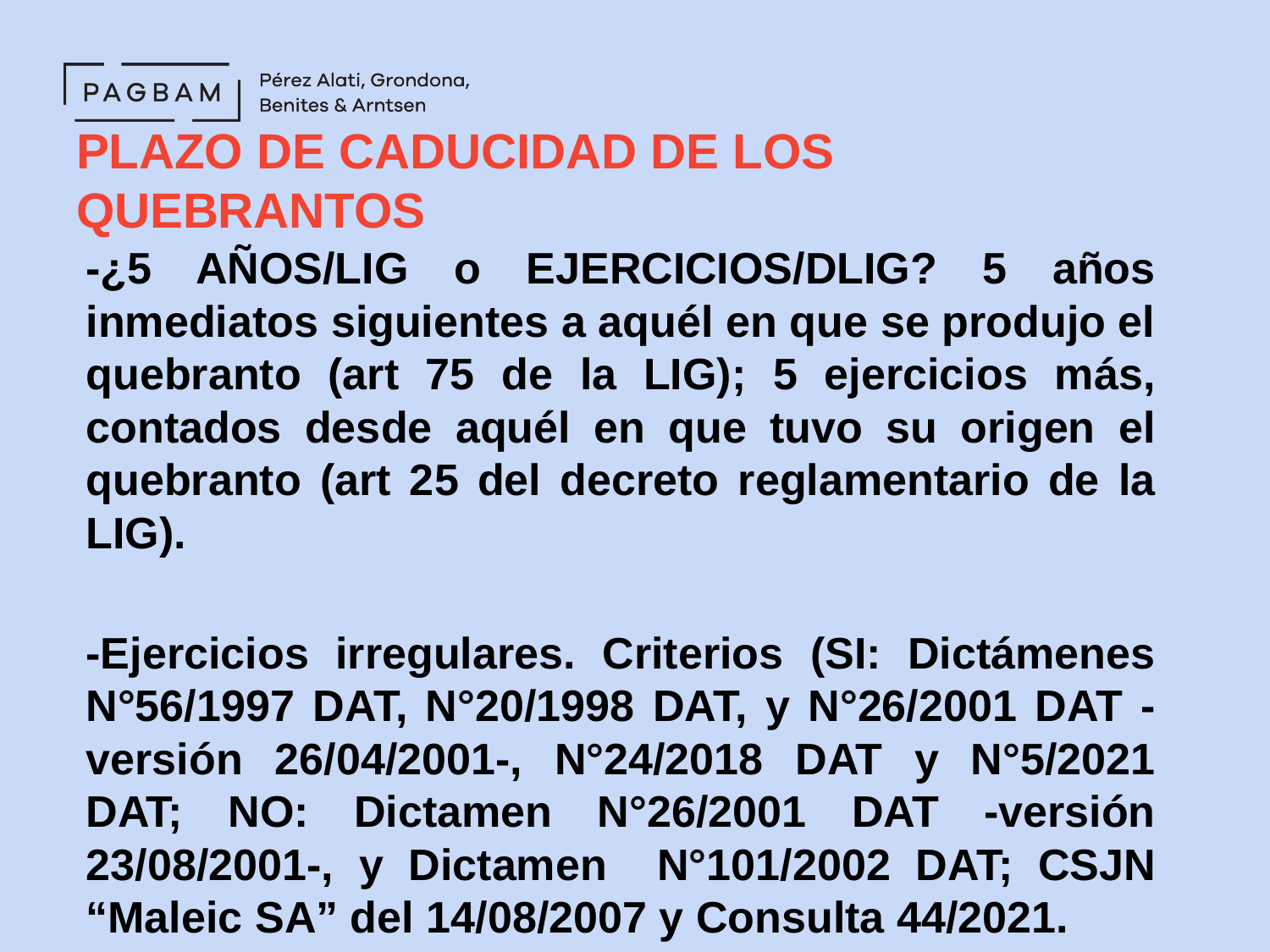

# PLAZO DE CADUCIDAD DE LOS QUEBRANTOS

-¿5 AÑOS/LIG o EJERCICIOS/DLIG? 5 años inmediatos siguientes a aquél en que se produjo el quebranto (art 75 de la LIG); 5 ejercicios más, contados desde aquél en que tuvo su origen el quebranto (art 25 del decreto reglamentario de la LIG).

	-Ejercicios irregulares. Criterios (SI: Dictámenes N°56/1997 DAT, N°20/1998 DAT, y N°26/2001 DAT -versión 26/04/2001-, N°24/2018 DAT y N°5/2021 DAT; NO: Dictamen N°26/2001 DAT -versión 23/08/2001-, y Dictamen  N°101/2002 DAT; CSJN “Maleic SA” del 14/08/2007 y Consulta 44/2021.